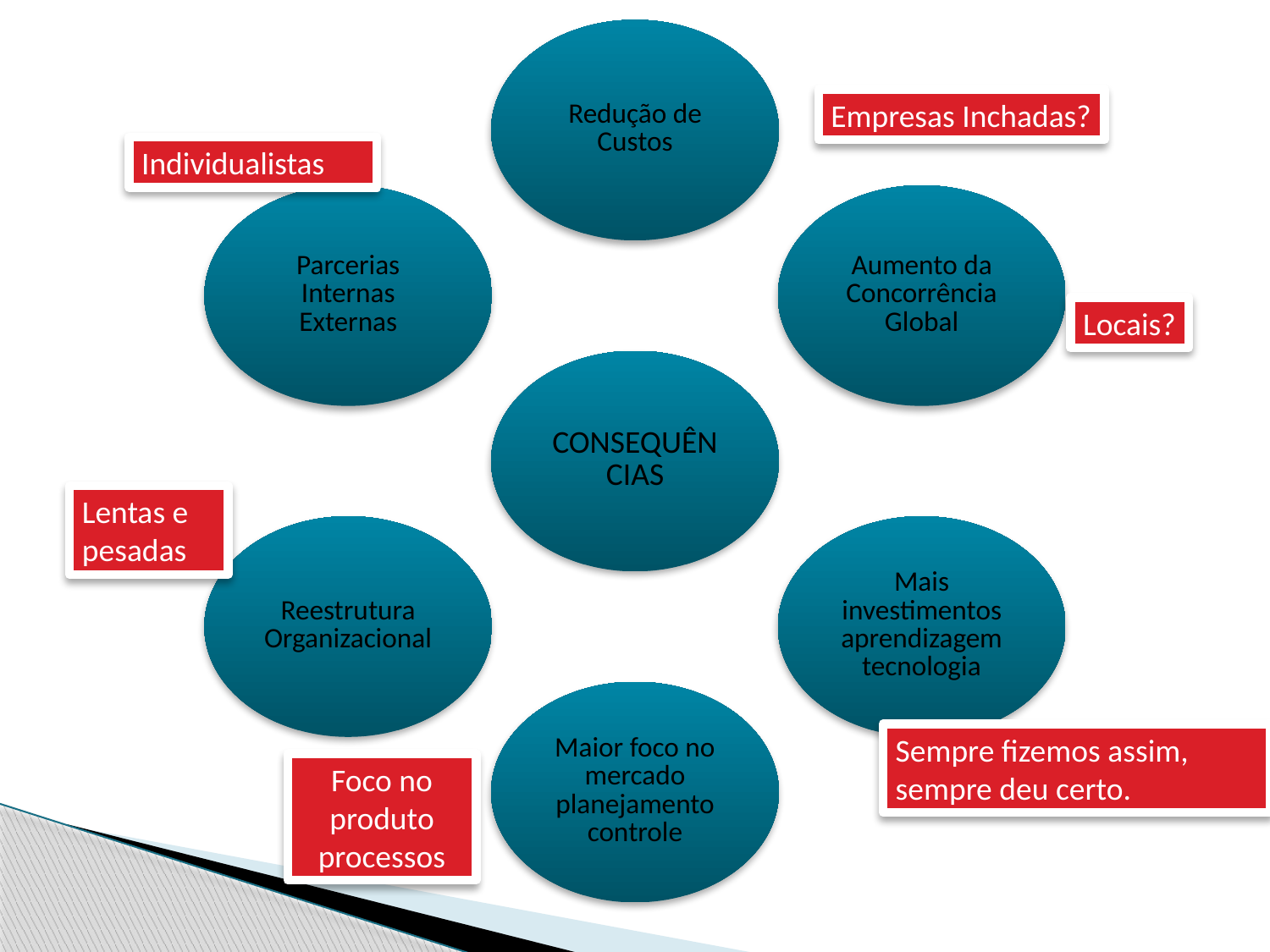

CONSEQUÊNCIAS
Redução de Custos
Aumento da Concorrência Global
Mais investimentos aprendizagem tecnologia
Maior foco no mercado planejamento controle
Reestrutura Organizacional
Parcerias Internas Externas
Empresas Inchadas?
Individualistas
Locais?
Lentas e pesadas
Sempre fizemos assim,
sempre deu certo.
Foco no produto processos